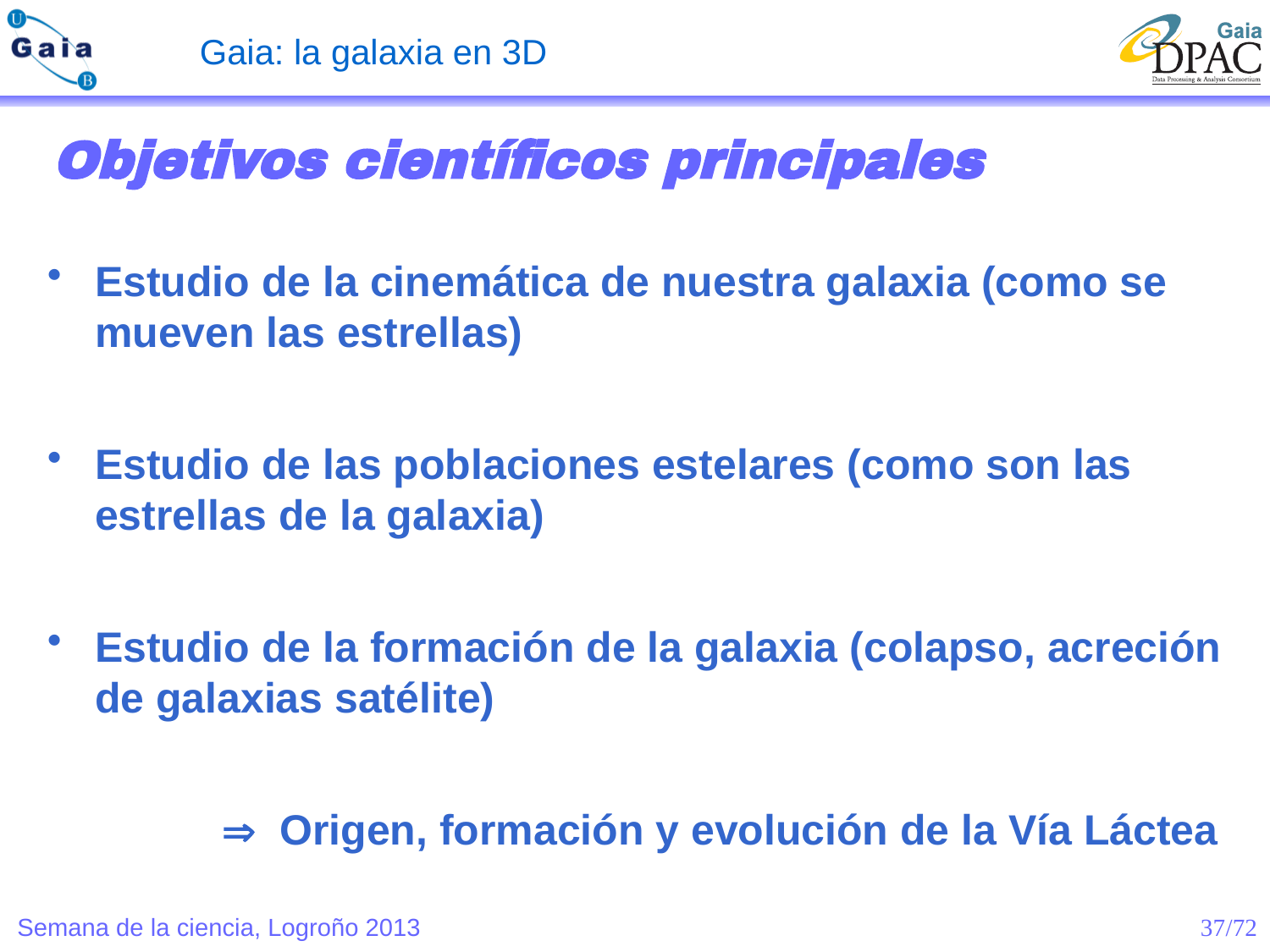

Objetivos científicos principales
Estudio de la cinemática de nuestra galaxia (como se mueven las estrellas)

Estudio de las poblaciones estelares (como son las estrellas de la galaxia)

Estudio de la formación de la galaxia (colapso, acreción de galaxias satélite)

		⇒  Origen, formación y evolución de la Vía Láctea